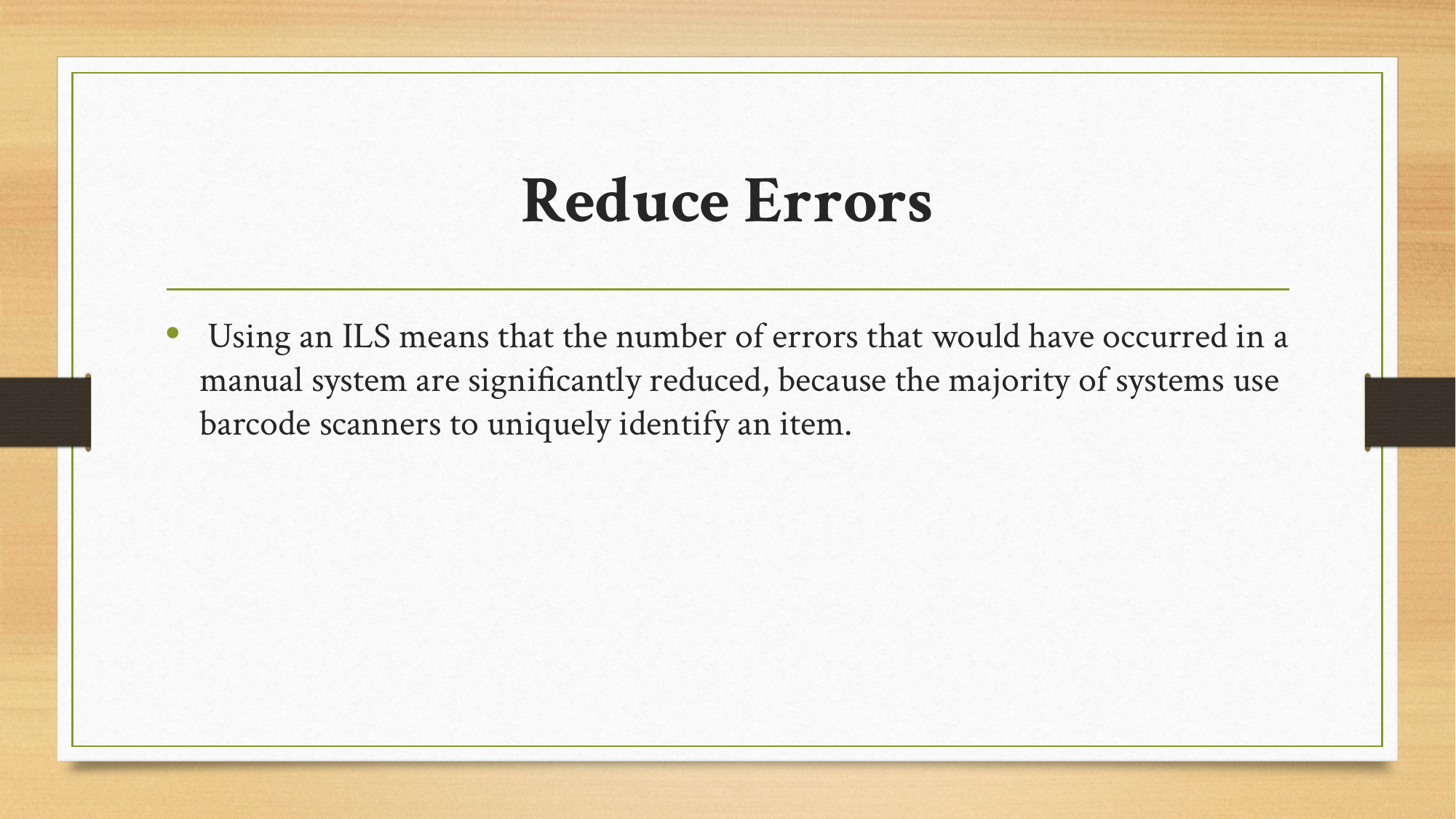

# Reduce Errors
 Using an ILS means that the number of errors that would have occurred in a manual system are significantly reduced, because the majority of systems use barcode scanners to uniquely identify an item.